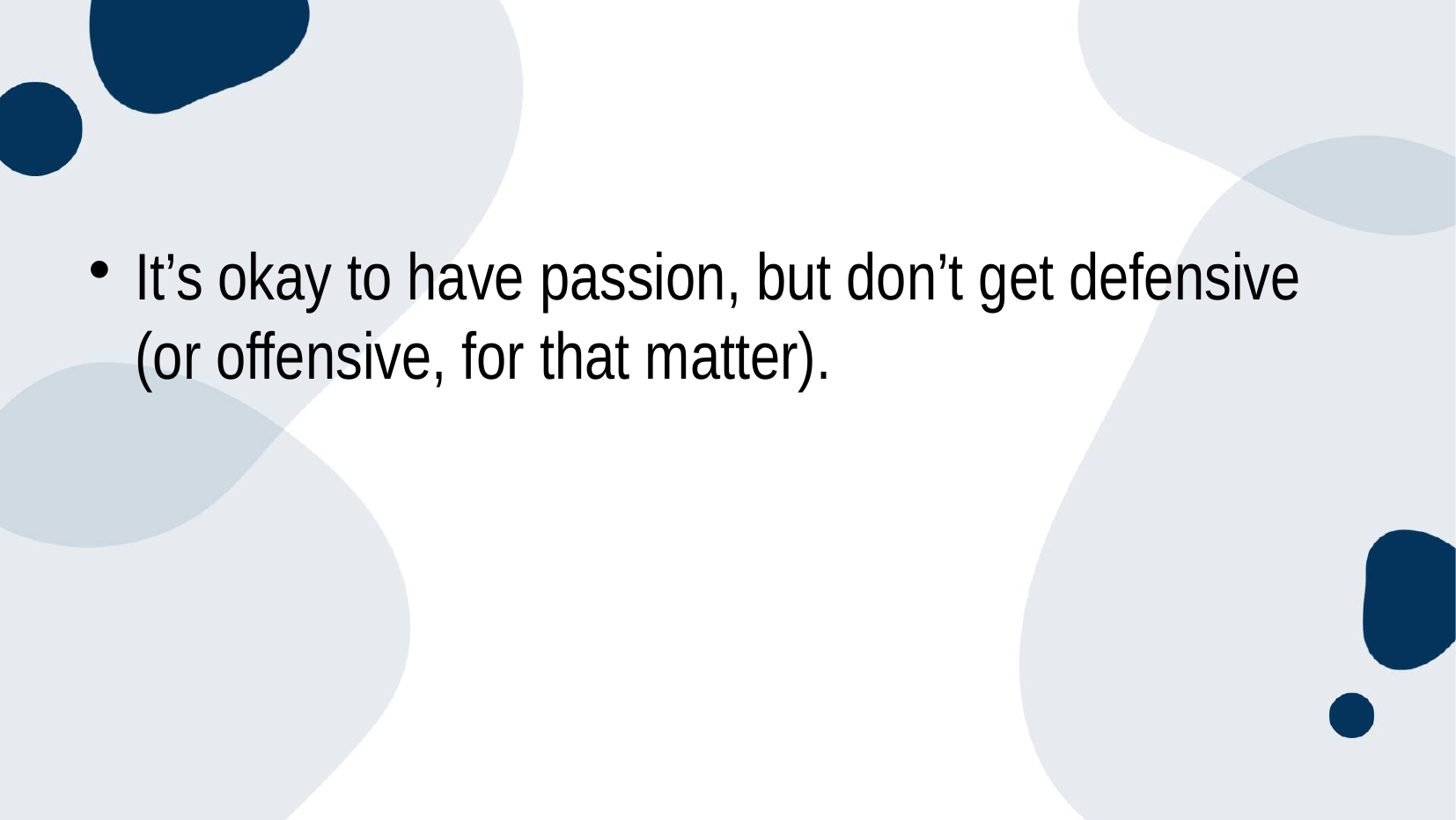

#
It’s okay to have passion, but don’t get defensive (or offensive, for that matter).